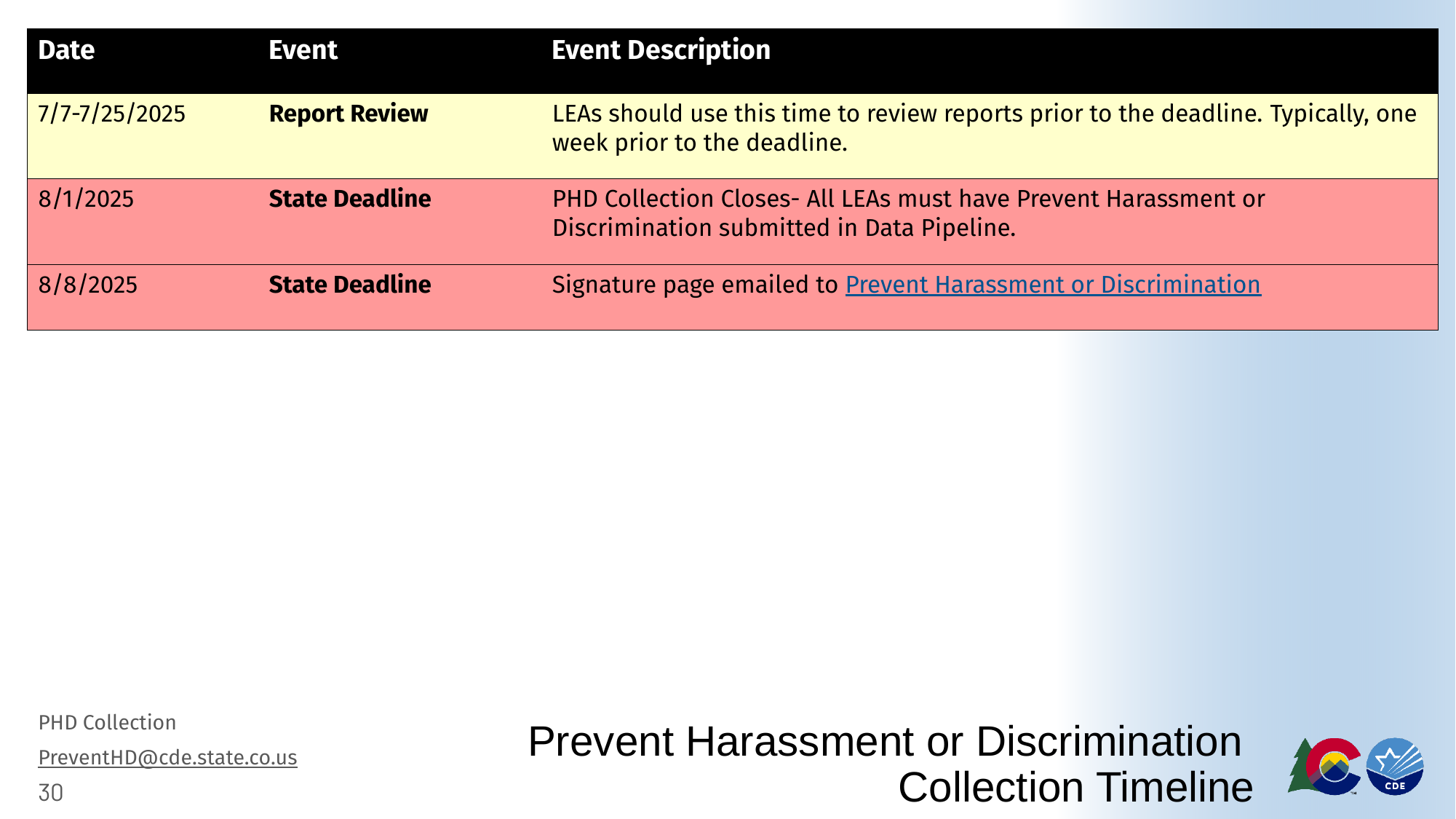

| Date | Event | Event Description |
| --- | --- | --- |
| 7/7-7/25/2025 | Report Review | LEAs should use this time to review reports prior to the deadline. Typically, one week prior to the deadline. |
| 8/1/2025 | State Deadline | PHD Collection Closes- All LEAs must have Prevent Harassment or Discrimination submitted in Data Pipeline. |
| 8/8/2025 | State Deadline | Signature page emailed to Prevent Harassment or Discrimination |
# Prevent Harassment or Discrimination Collection Timeline
PHD Collection
PreventHD@cde.state.co.us
30